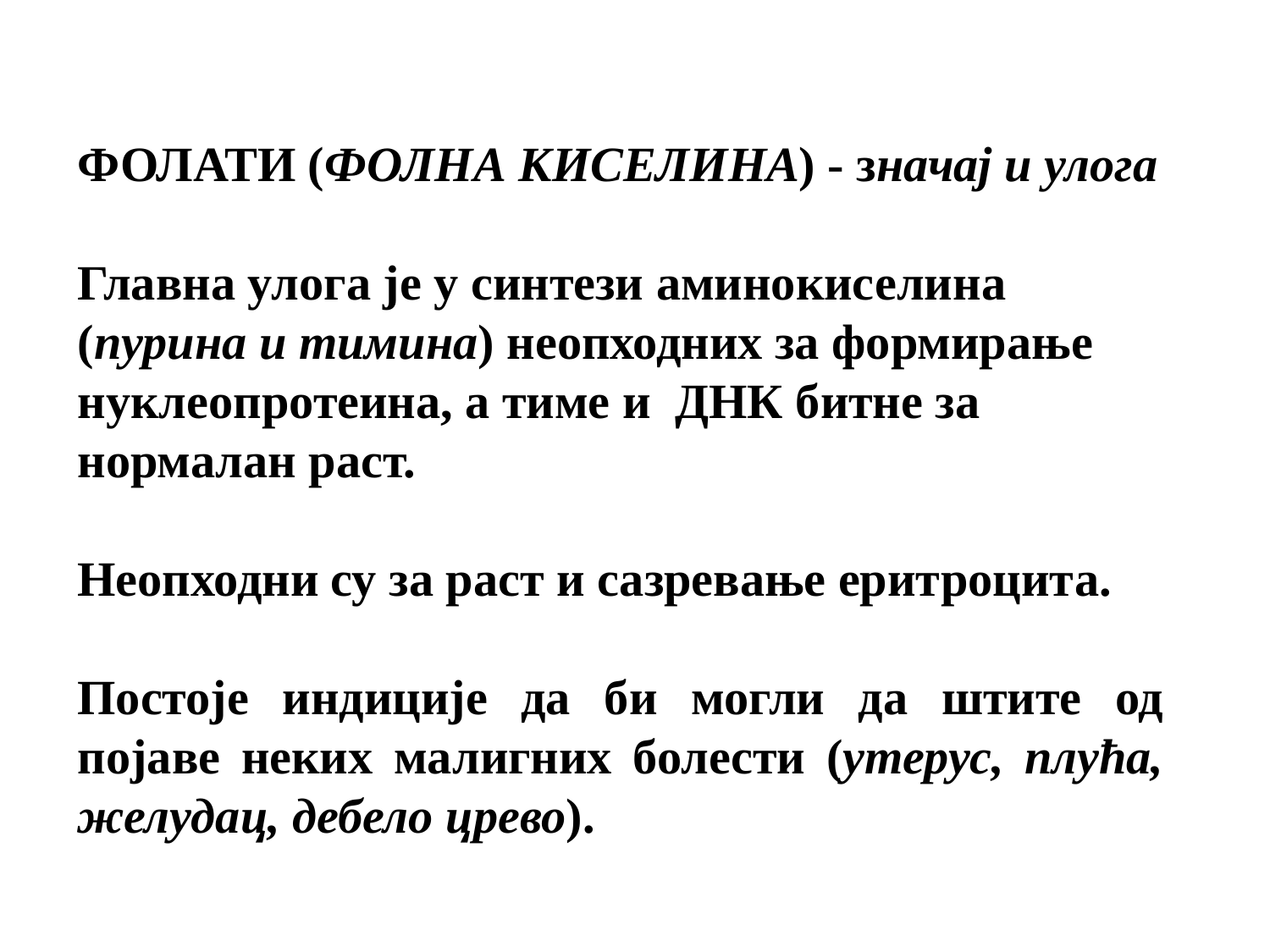

ФОЛАТИ (ФОЛНА КИСЕЛИНА) - значај и улога

Главна улога је у синтези аминокиселина (пурина и тимина) неопходних за формирање нуклеопротеина, а тиме и  ДНК битне за нормалан раст.

Неопходни су за раст и сазревање еритроцита.

Постоје индиције да би могли да штите од појаве неких малигних болести (утерус, плућа, желудац, дебело црево).